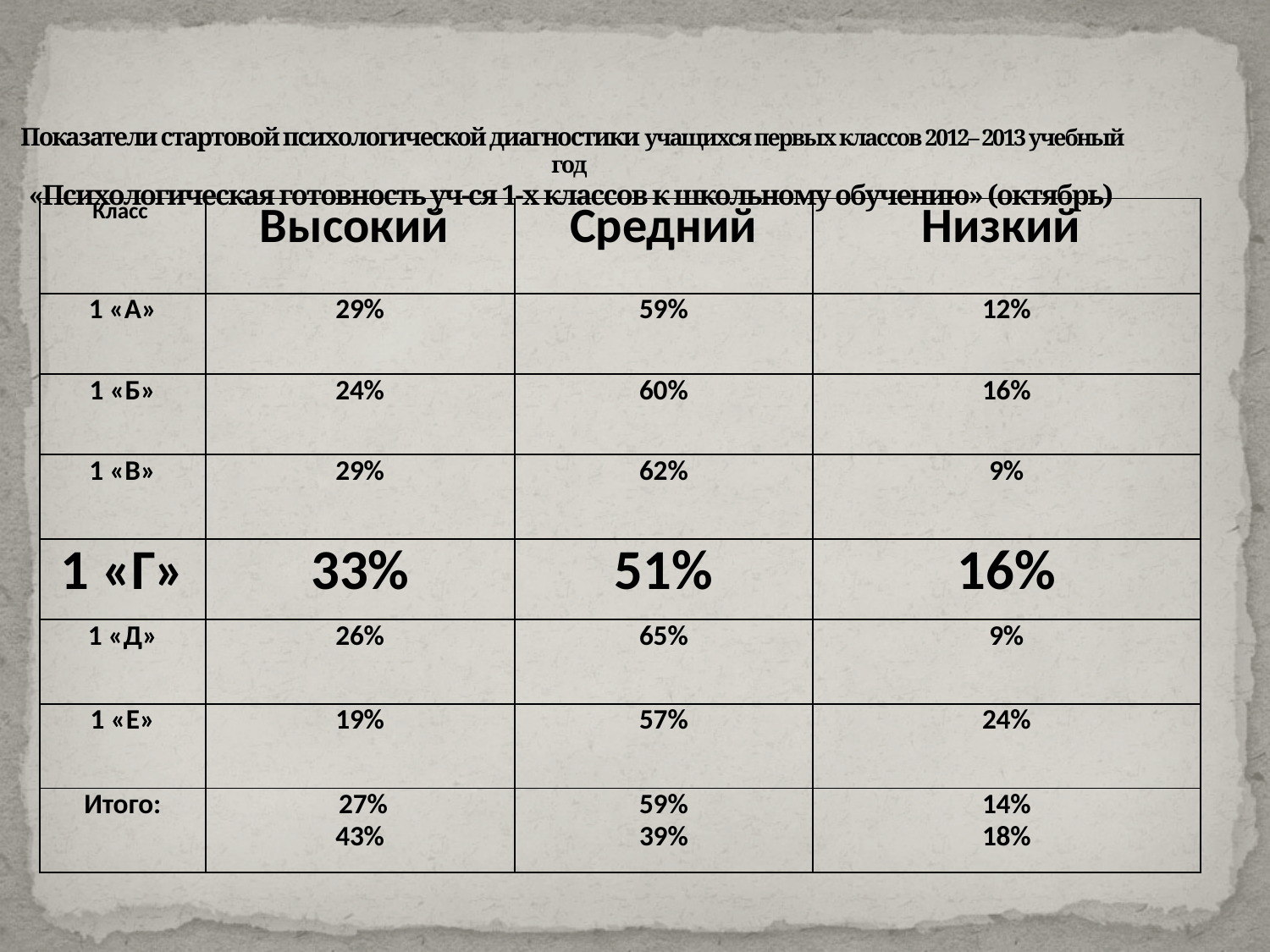

Показатели стартовой психологической диагностики учащихся первых классов 2012– 2013 учебный год
«Психологическая готовность уч-ся 1-х классов к школьному обучению» (октябрь)
| Класс | Высокий | Средний | Низкий |
| --- | --- | --- | --- |
| 1 «А» | 29% | 59% | 12% |
| 1 «Б» | 24% | 60% | 16% |
| 1 «В» | 29% | 62% | 9% |
| 1 «Г» | 33% | 51% | 16% |
| 1 «Д» | 26% | 65% | 9% |
| 1 «Е» | 19% | 57% | 24% |
| Итого: | 27% 43% | 59% 39% | 14% 18% |